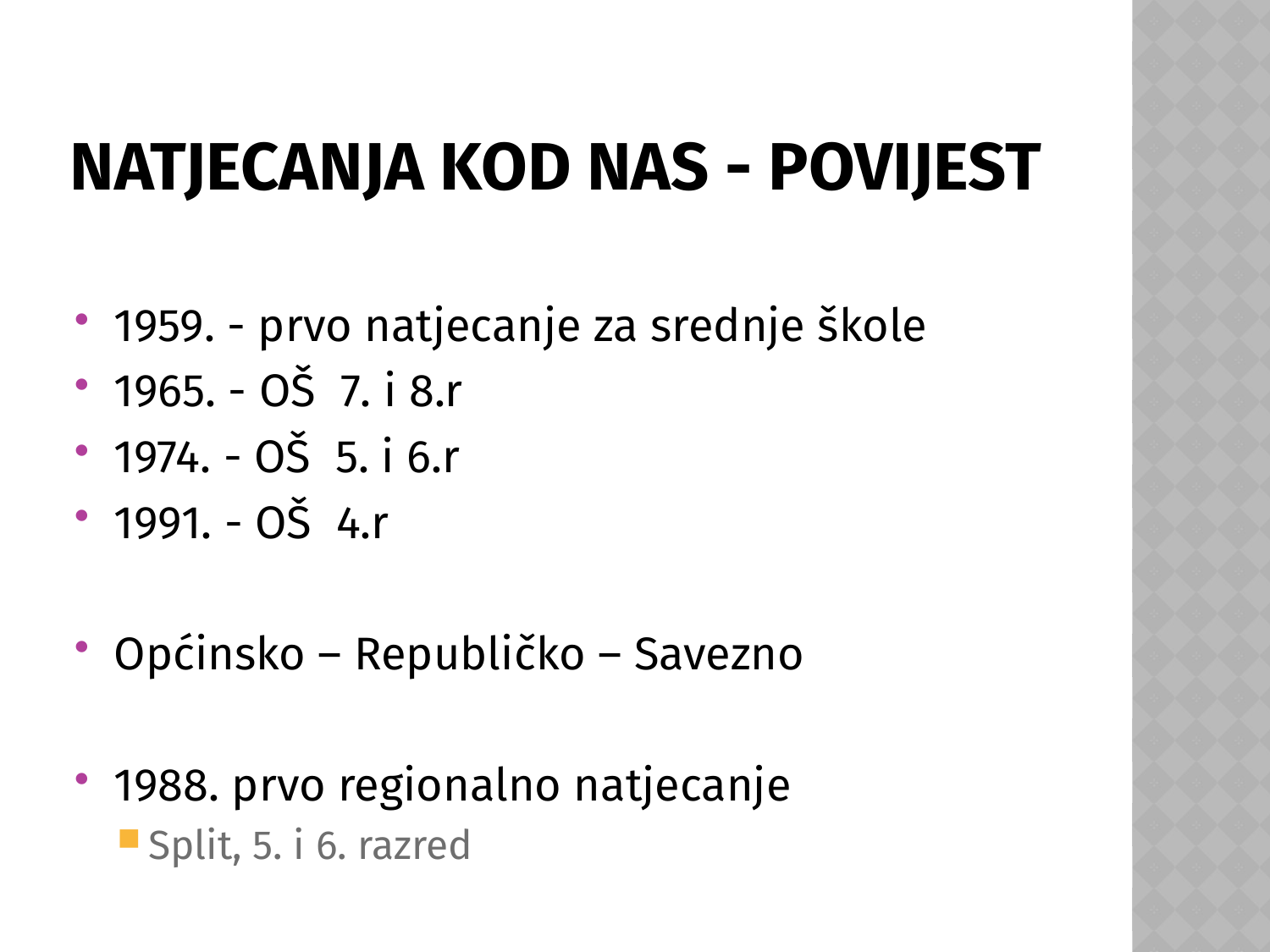

# Natjecanja kod nas - povijest

1959. - prvo natjecanje za srednje škole
1965. - OŠ  7. i 8.r
1974. - OŠ  5. i 6.r
1991. - OŠ  4.r

Općinsko – Republičko – Savezno

1988. prvo regionalno natjecanje
Split, 5. i 6. razred